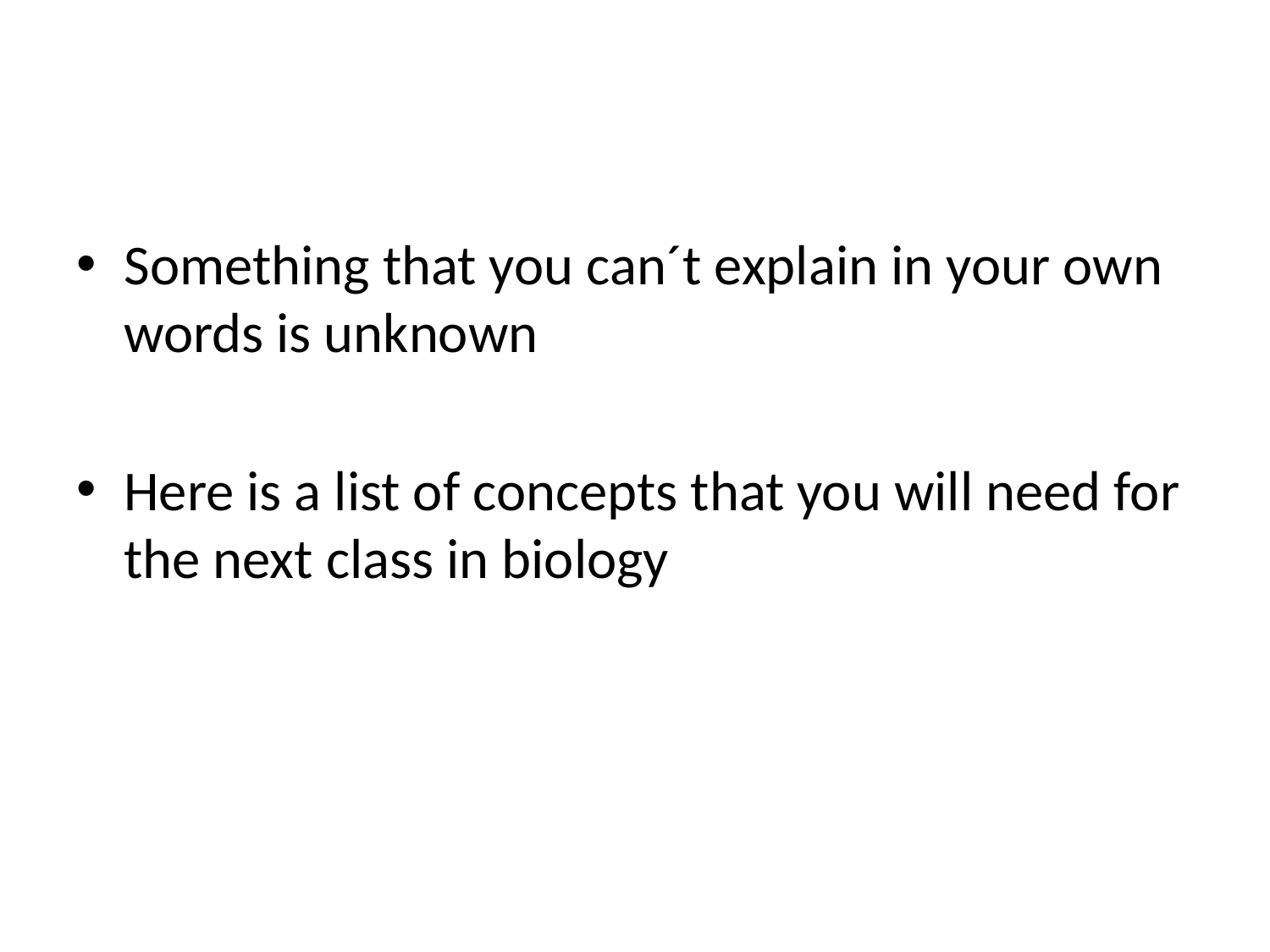

#
Something that you can´t explain in your own words is unknown

Here is a list of concepts that you will need for the next class in biology